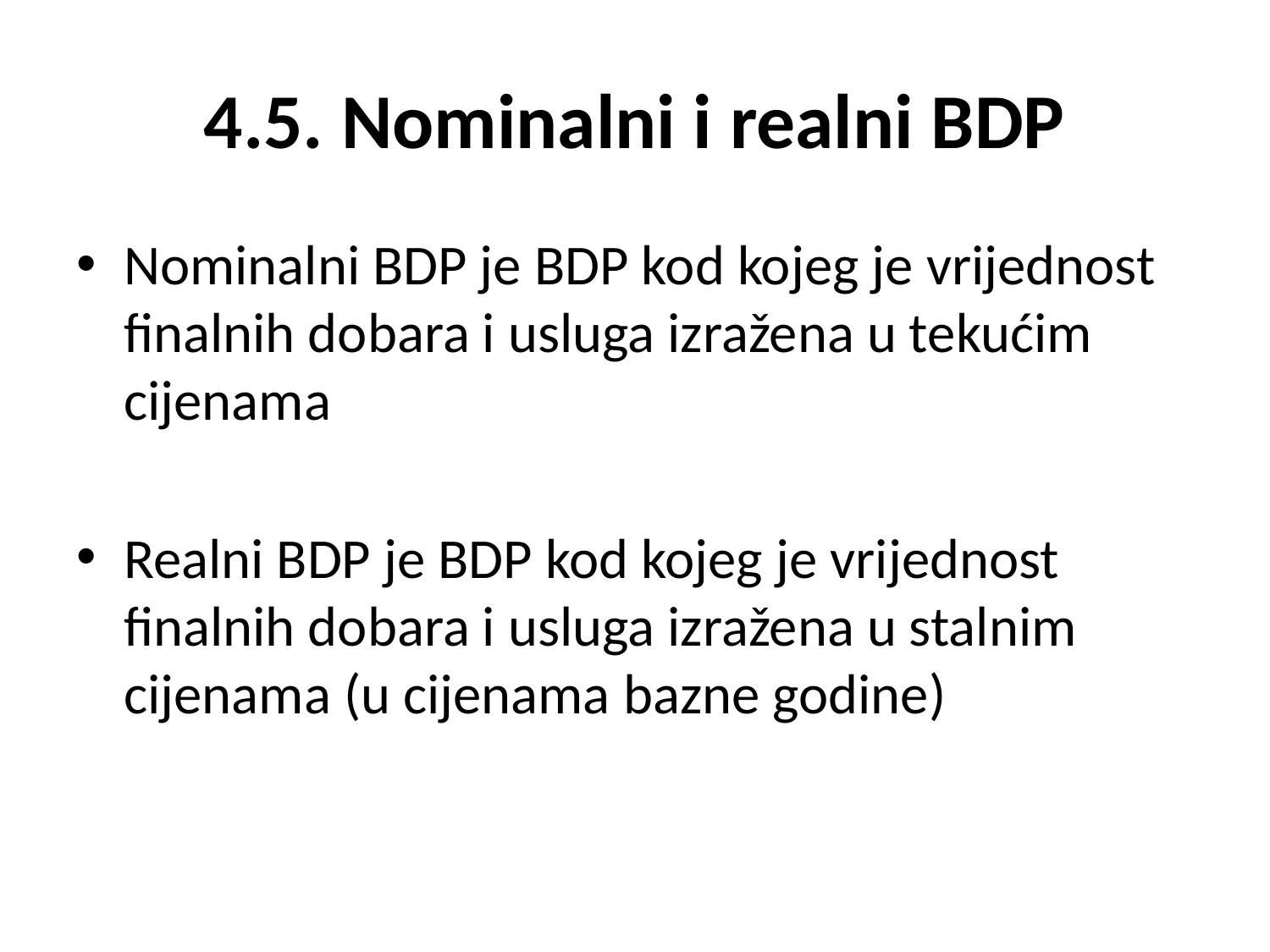

# 4.5. Nominalni i realni BDP
Nominalni BDP je BDP kod kojeg je vrijednost finalnih dobara i usluga izražena u tekućim cijenama

Realni BDP je BDP kod kojeg je vrijednost finalnih dobara i usluga izražena u stalnim cijenama (u cijenama bazne godine)